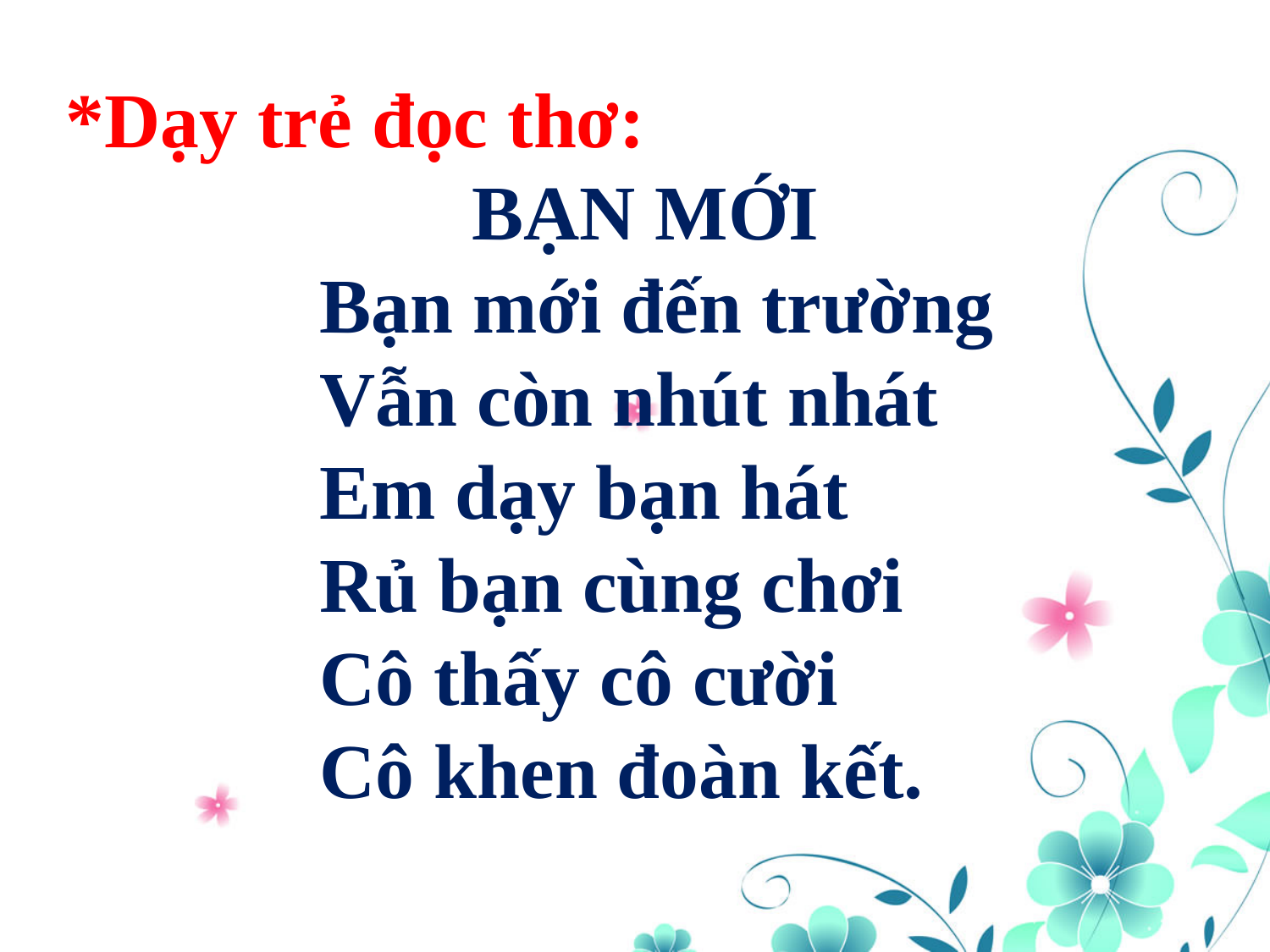

*Dạy trẻ đọc thơ:
BẠN MỚI
Bạn mới đến trường
Vẫn còn nhút nhát
Em dạy bạn hát
Rủ bạn cùng chơi
Cô thấy cô cười
Cô khen đoàn kết.